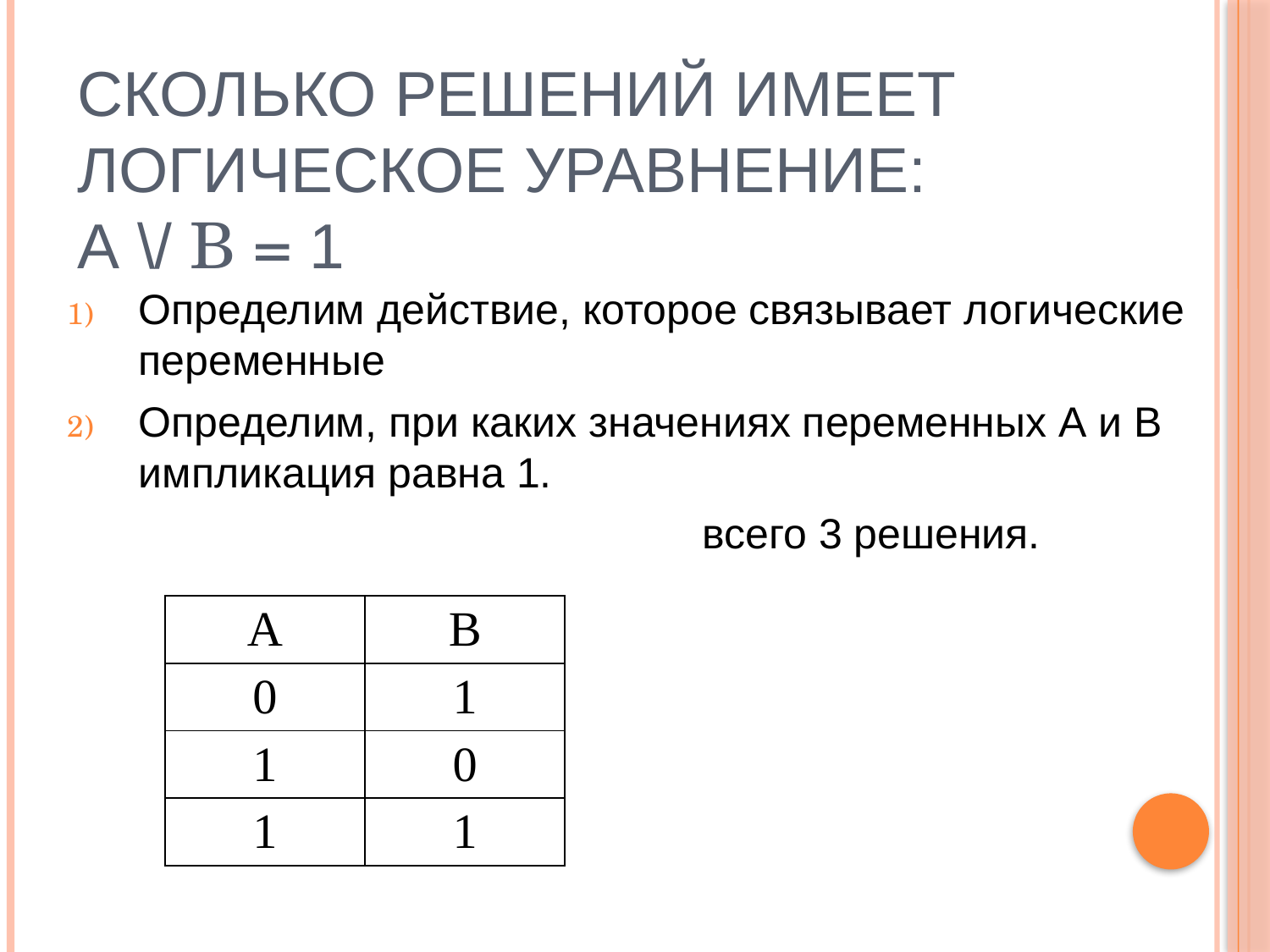

# Сколько решений имеет логическое уравнение: А \/ B = 1
Определим действие, которое связывает логические переменные
Определим, при каких значениях переменных А и В импликация равна 1.
					всего 3 решения.
| А | В |
| --- | --- |
| 0 | 1 |
| 1 | 0 |
| 1 | 1 |